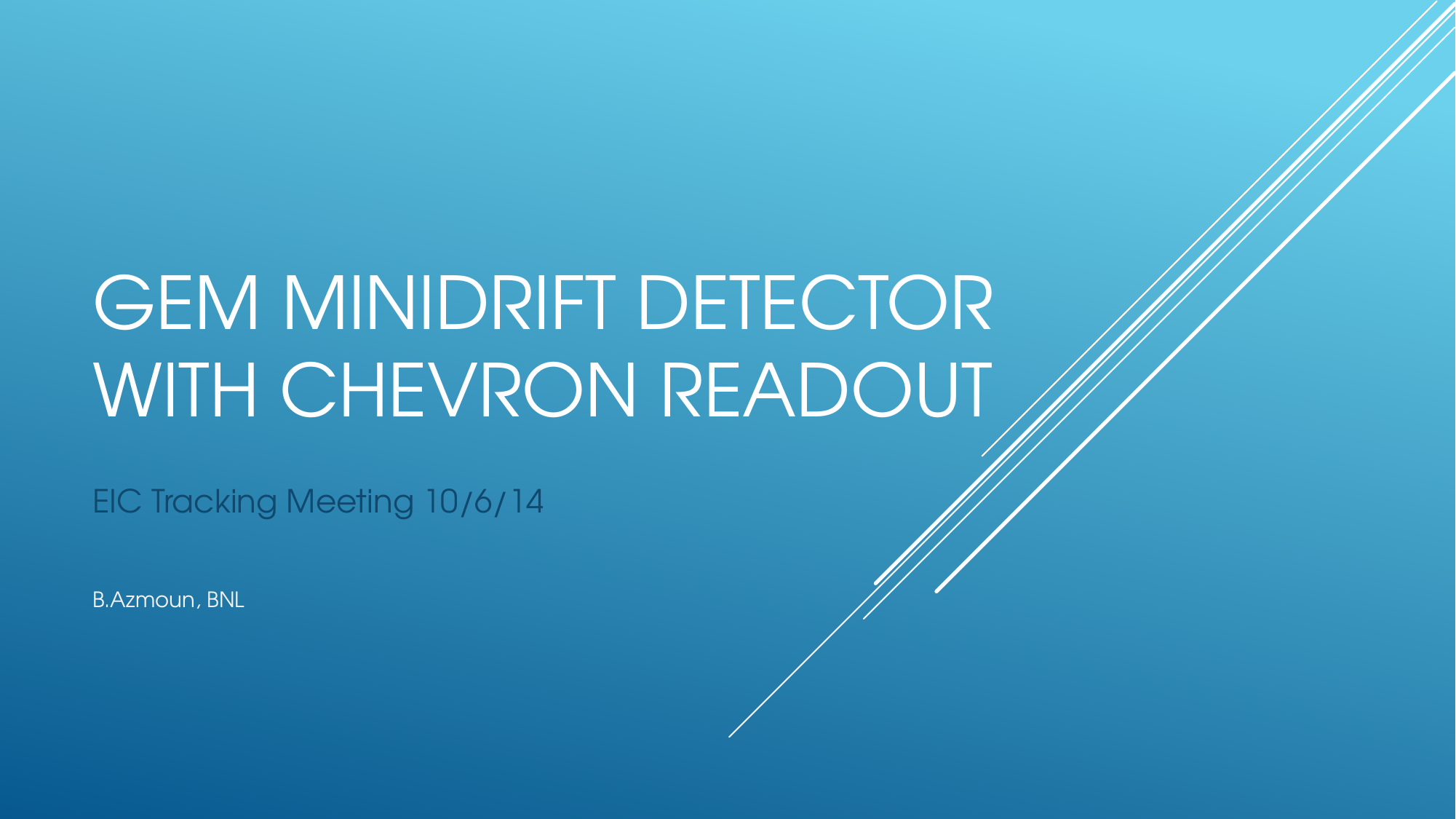

# GEM Minidrift detector with chevron Readout
EIC Tracking Meeting 10/6/14

B.Azmoun, BNL